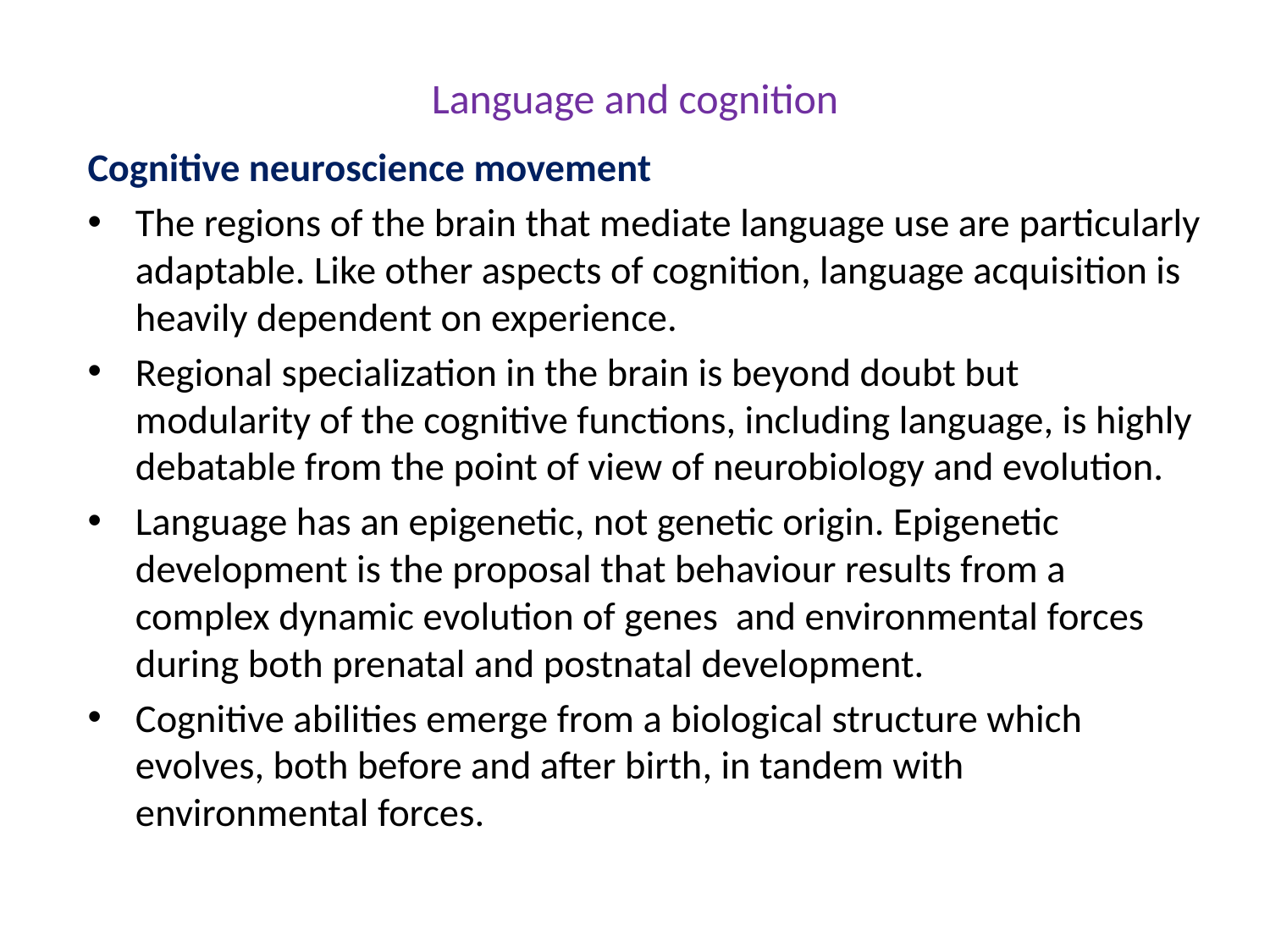

# Language and cognition
Cognitive neuroscience movement
The regions of the brain that mediate language use are particularly adaptable. Like other aspects of cognition, language acquisition is heavily dependent on experience.
Regional specialization in the brain is beyond doubt but  modularity of the cognitive functions, including language, is highly debatable from the point of view of neurobiology and evolution.
Language has an epigenetic, not genetic origin. Epigenetic development is the proposal that behaviour results from a complex dynamic evolution of genes  and environmental forces during both prenatal and postnatal development.
Cognitive abilities emerge from a biological structure which evolves, both before and after birth, in tandem with environmental forces.